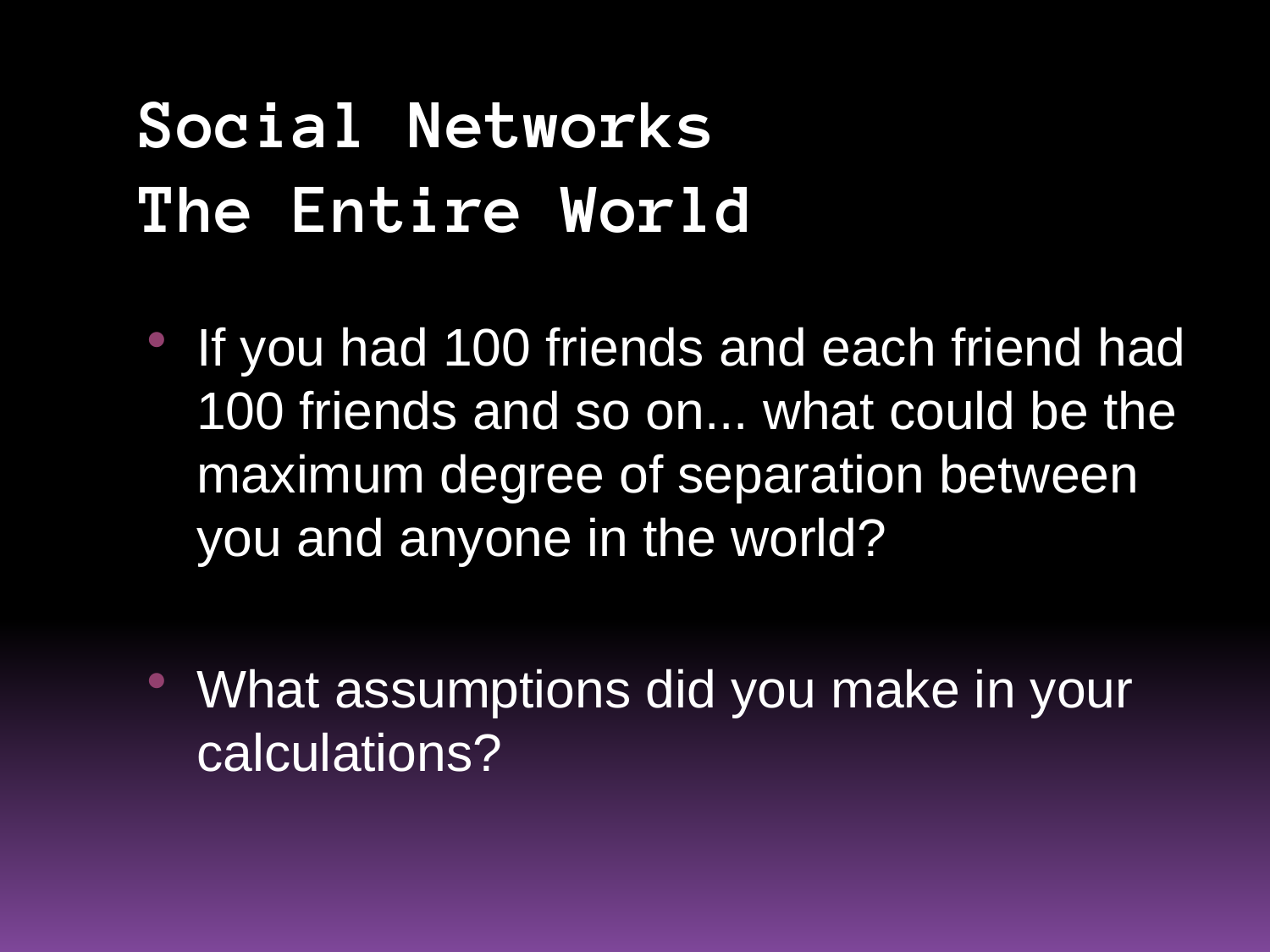

# Social Networks The Entire World
If you had 100 friends and each friend had 100 friends and so on... what could be the maximum degree of separation between you and anyone in the world?

What assumptions did you make in your calculations?